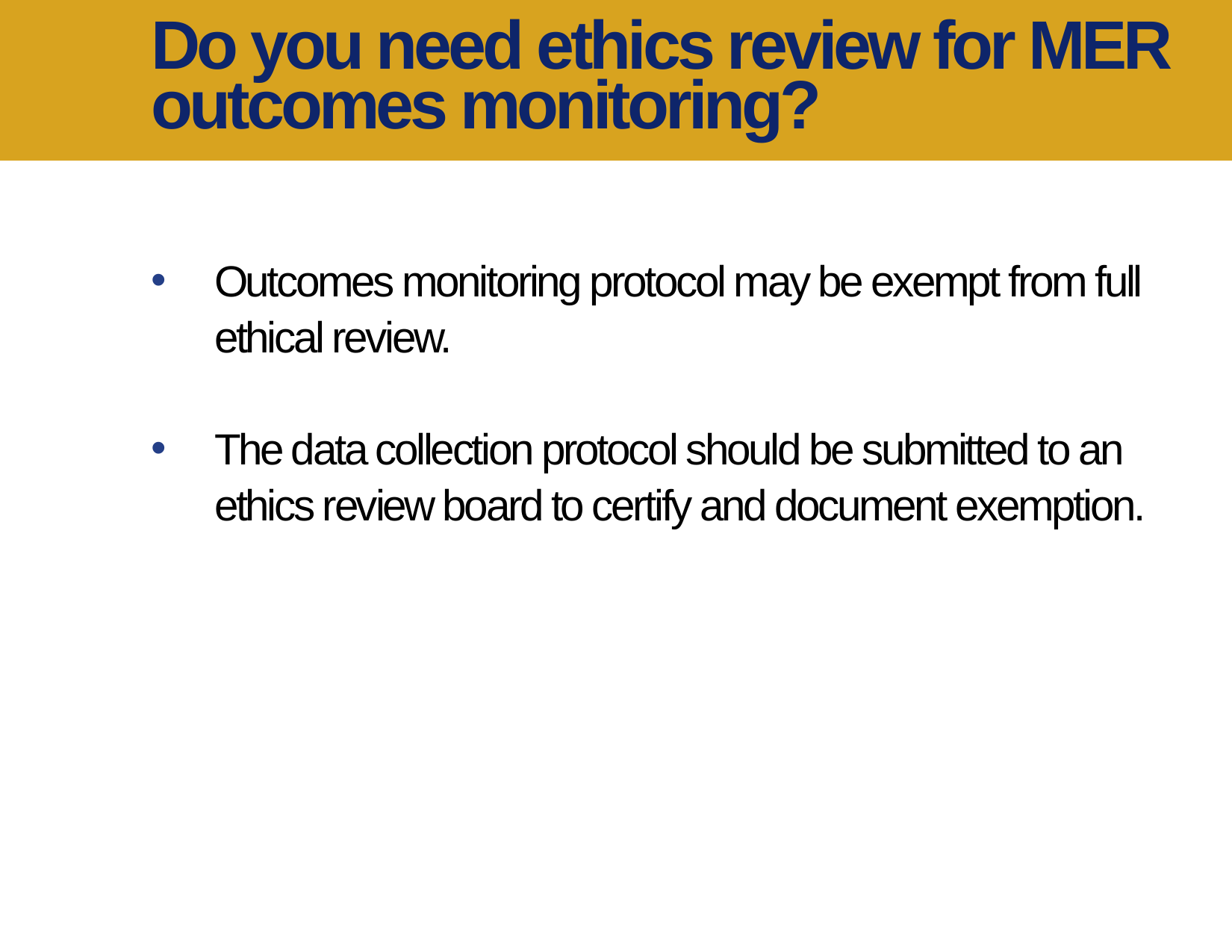

Do you need ethics review for MER outcomes monitoring?
Outcomes monitoring protocol may be exempt from full ethical review.

The data collection protocol should be submitted to an ethics review board to certify and document exemption.